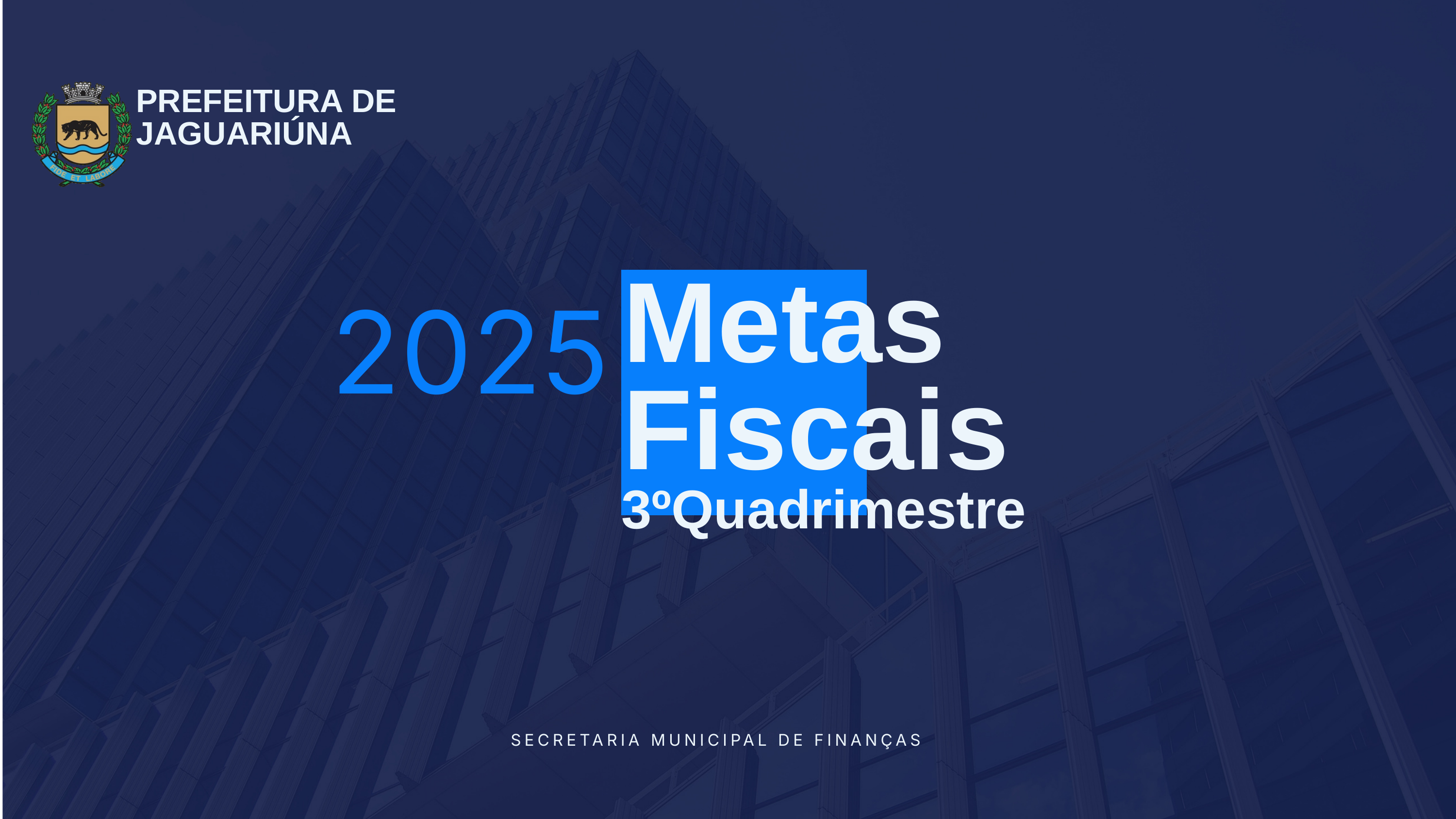

PREFEITURA DE JAGUARIÚNA

Metas Fiscais
2025
3ºQuadrimestre
SECRETARIA MUNICIPAL DE FINANÇAS